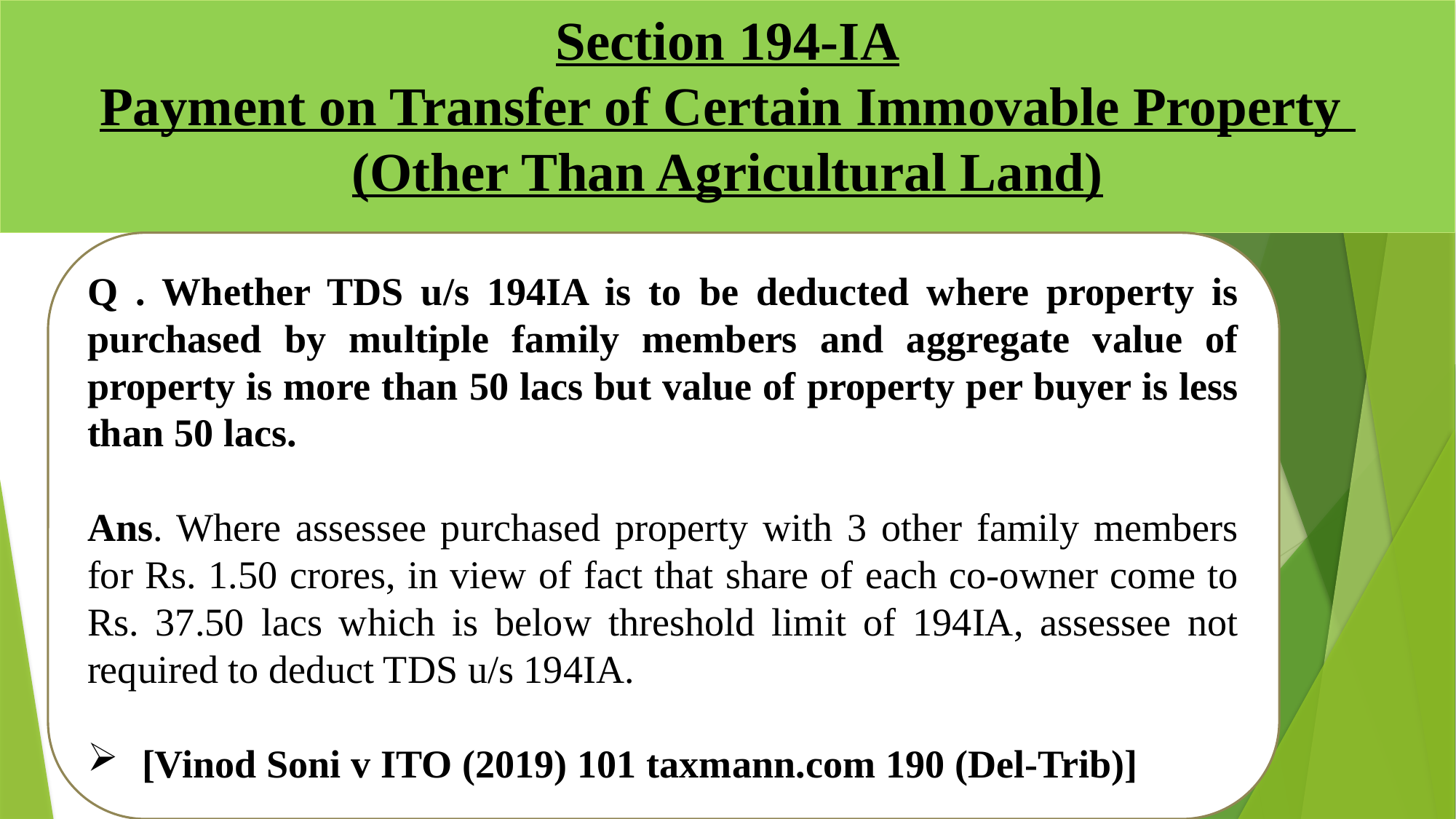

# Section 194-IA Payment on Transfer of Certain Immovable Property (Other Than Agricultural Land)
Q . Whether TDS u/s 194IA is to be deducted where property is purchased by multiple family members and aggregate value of property is more than 50 lacs but value of property per buyer is less than 50 lacs.

Ans. Where assessee purchased property with 3 other family members for Rs. 1.50 crores, in view of fact that share of each co-owner come to Rs. 37.50 lacs which is below threshold limit of 194IA, assessee not required to deduct TDS u/s 194IA.

[Vinod Soni v ITO (2019) 101 taxmann.com 190 (Del-Trib)]